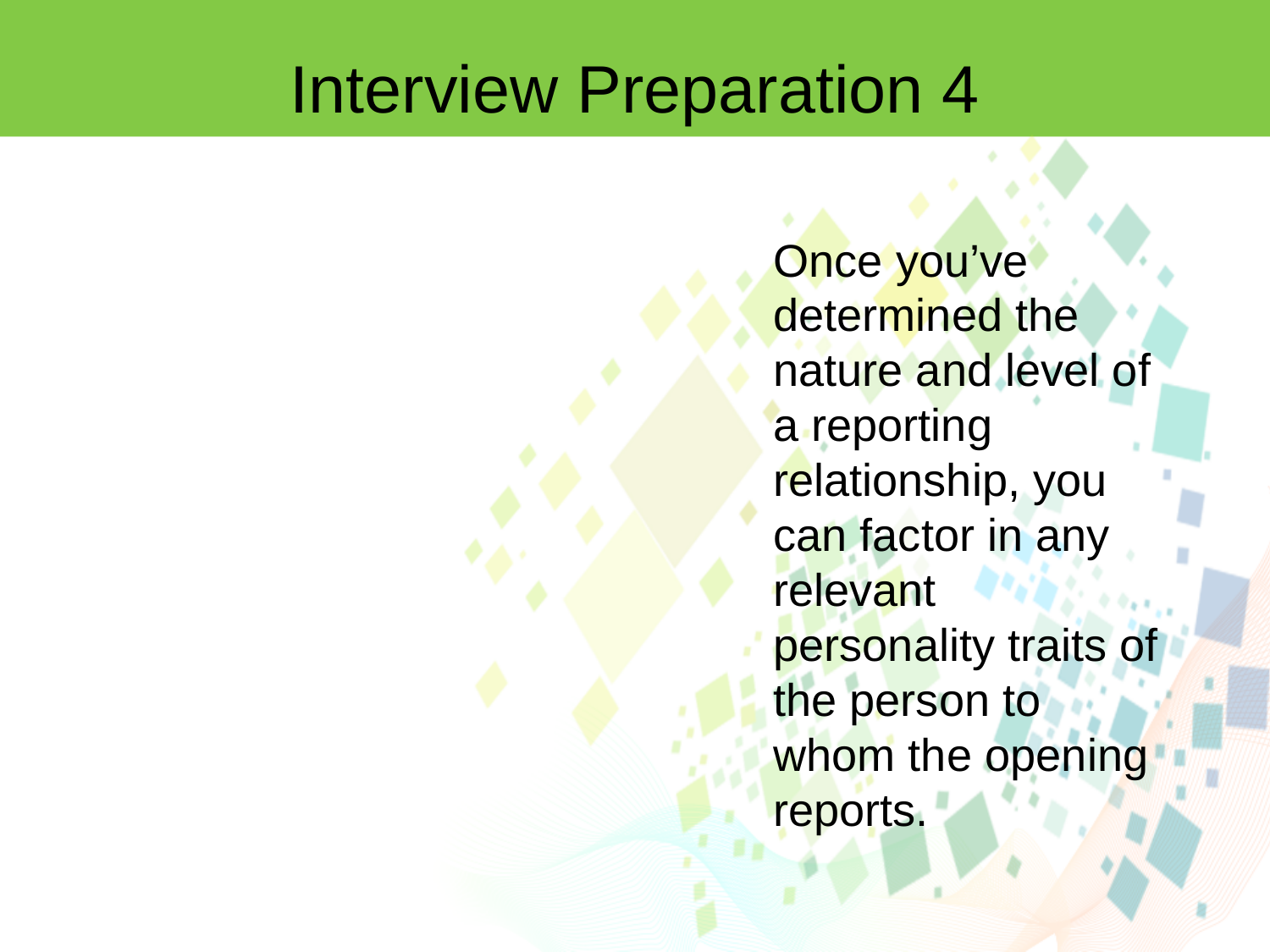

Interview Preparation 4
Once you’ve determined the nature and level of a reporting relationship, you can factor in any relevant personality traits of the person to whom the opening reports.